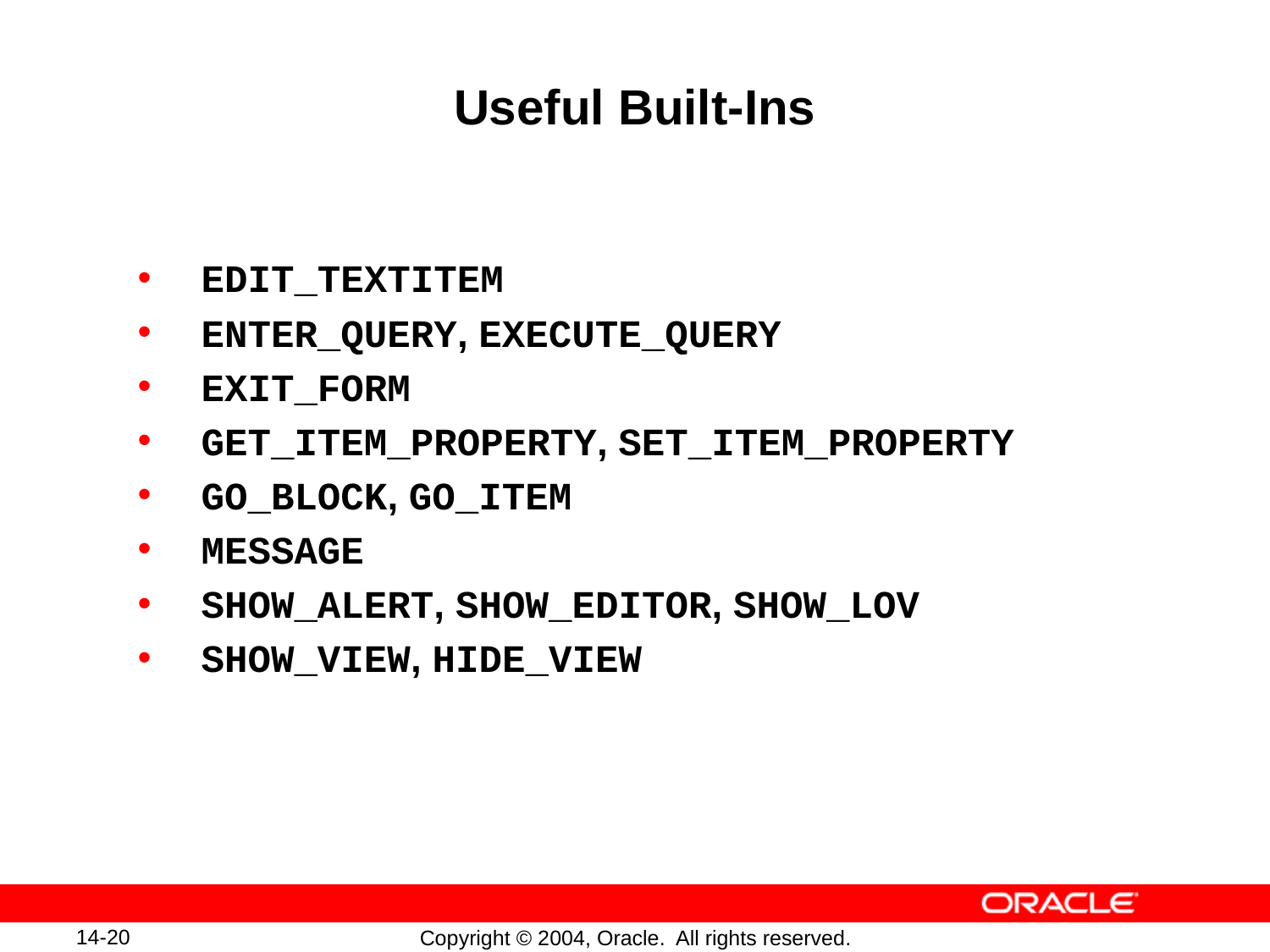

# Useful Built-Ins
EDIT_TEXTITEM
ENTER_QUERY, EXECUTE_QUERY
EXIT_FORM
GET_ITEM_PROPERTY, SET_ITEM_PROPERTY
GO_BLOCK, GO_ITEM
MESSAGE
SHOW_ALERT, SHOW_EDITOR, SHOW_LOV
SHOW_VIEW, HIDE_VIEW